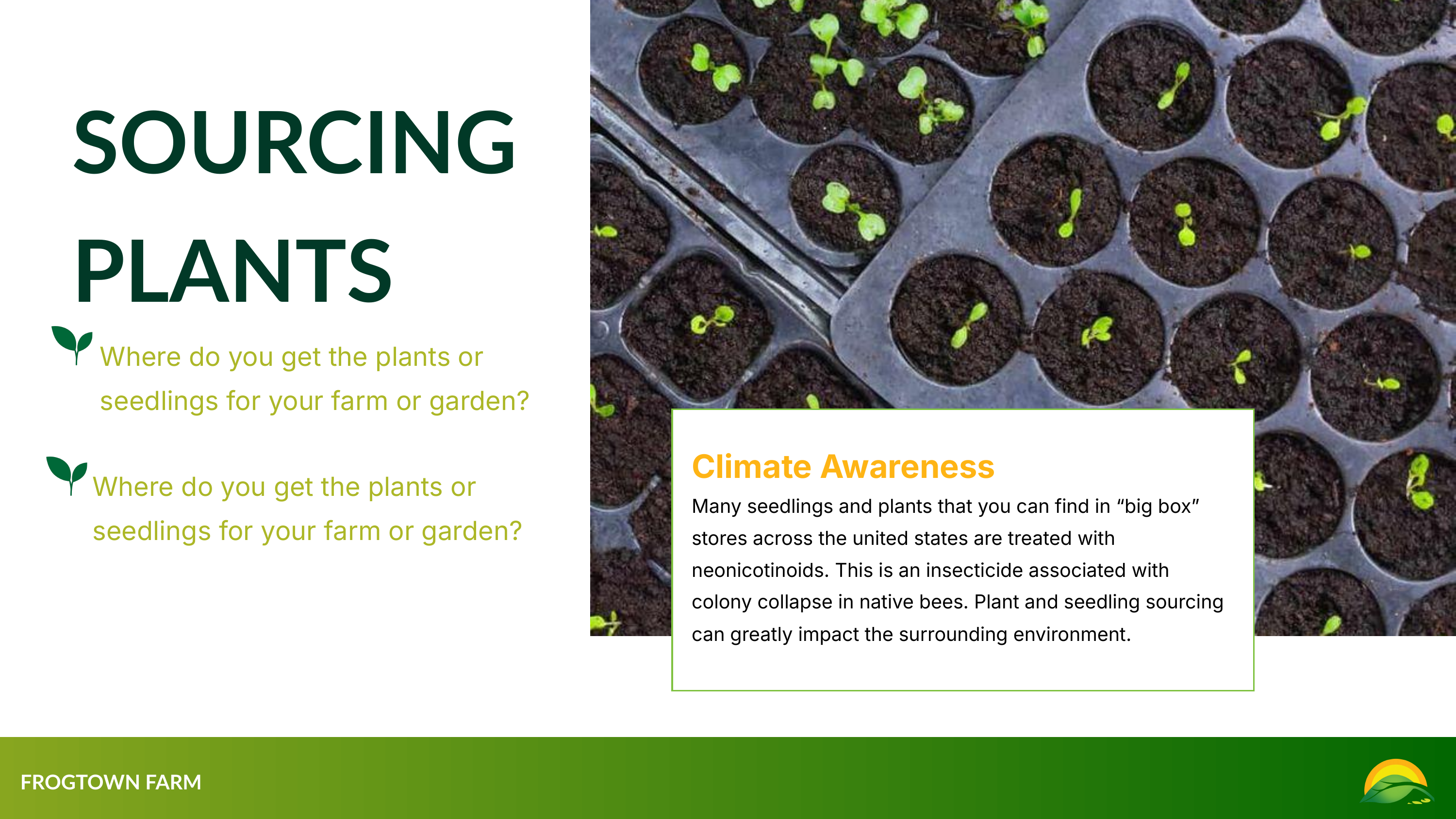

SOURCING PLANTS

Where do you get the plants or seedlings for your farm or garden?

Climate Awareness
Many seedlings and plants that you can find in “big box” stores across the united states are treated with neonicotinoids. This is an insecticide associated with colony collapse in native bees. Plant and seedling sourcing can greatly impact the surrounding environment.

Where do you get the plants or seedlings for your farm or garden?

FROGTOWN FARM